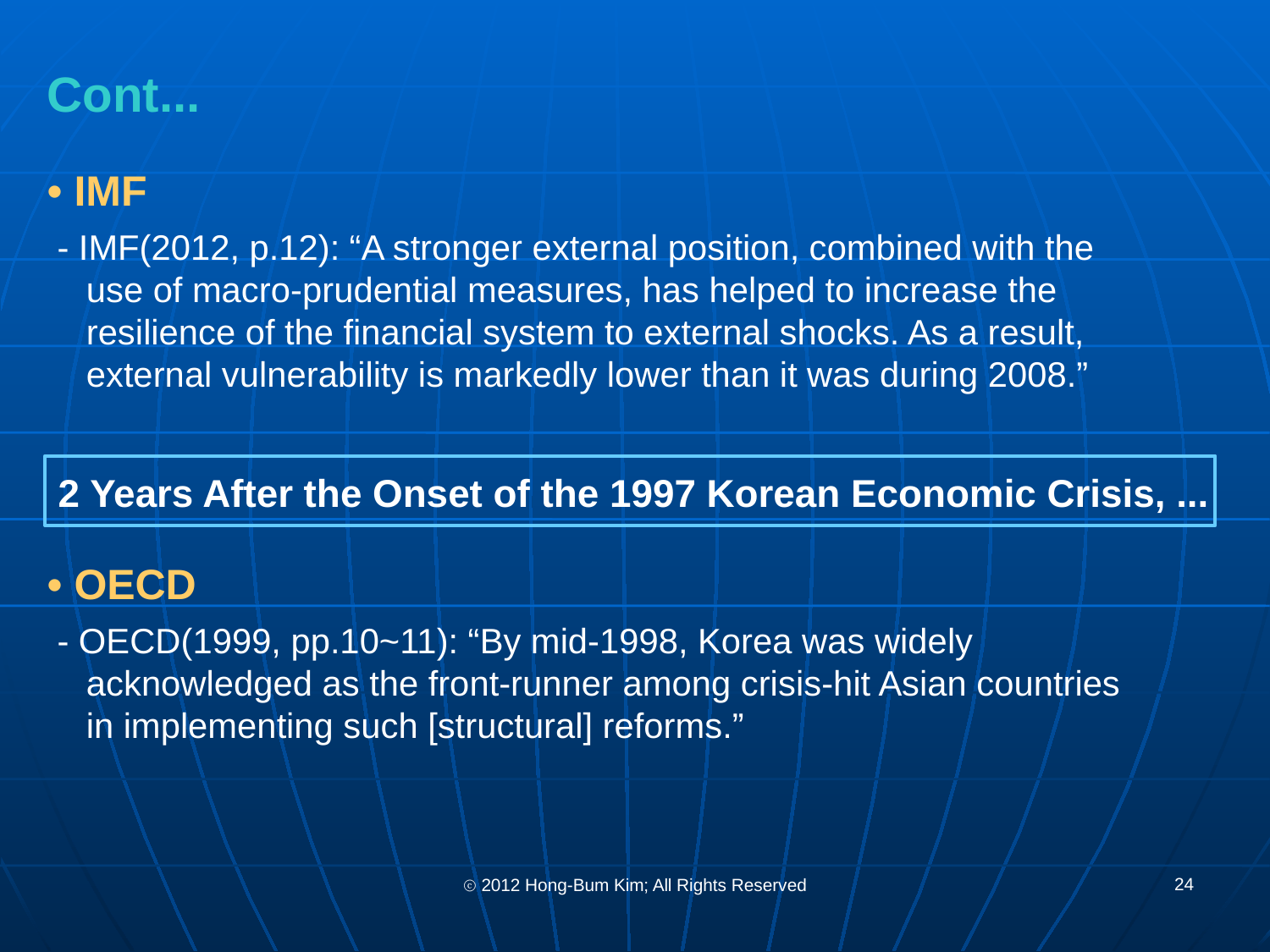

Cont...

• IMF

 - IMF(2012, p.12): “A stronger external position, combined with the
    use of macro-prudential measures, has helped to increase the
    resilience of the financial system to external shocks. As a result,
    external vulnerability is markedly lower than it was during 2008.”

 2 Years After the Onset of the 1997 Korean Economic Crisis, ...

• OECD

 - OECD(1999, pp.10~11): “By mid-1998, Korea was widely
    acknowledged as the front-runner among crisis-hit Asian countries
    in implementing such [structural] reforms.”

24
ⓒ 2012 Hong-Bum Kim; All Rights Reserved